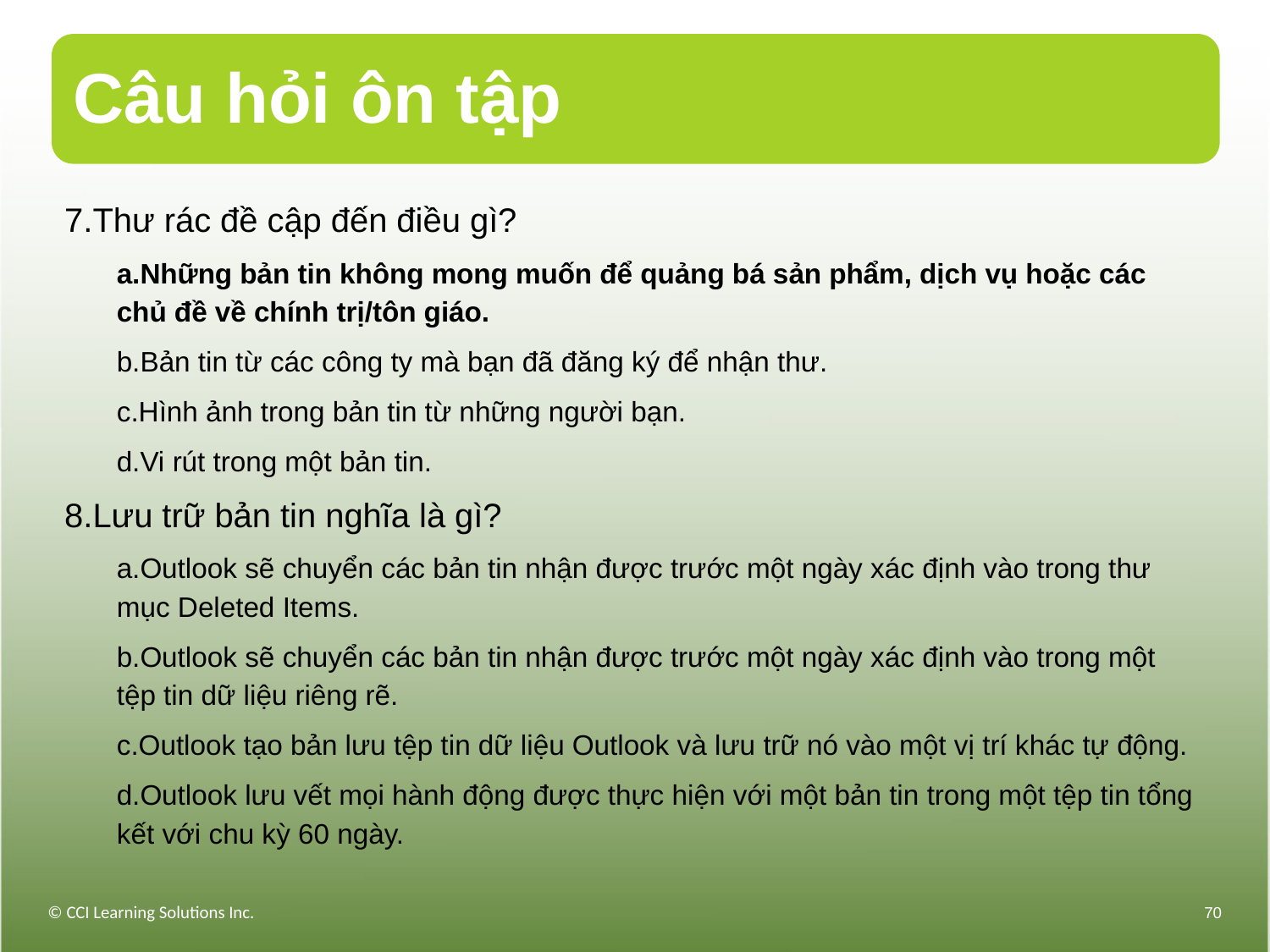

# Câu hỏi ôn tập
7.Thư rác đề cập đến điều gì?
a.Những bản tin không mong muốn để quảng bá sản phẩm, dịch vụ hoặc các chủ đề về chính trị/tôn giáo.
b.Bản tin từ các công ty mà bạn đã đăng ký để nhận thư.
c.Hình ảnh trong bản tin từ những người bạn.
d.Vi rút trong một bản tin.
8.Lưu trữ bản tin nghĩa là gì?
a.Outlook sẽ chuyển các bản tin nhận được trước một ngày xác định vào trong thư mục Deleted Items.
b.Outlook sẽ chuyển các bản tin nhận được trước một ngày xác định vào trong một tệp tin dữ liệu riêng rẽ.
c.Outlook tạo bản lưu tệp tin dữ liệu Outlook và lưu trữ nó vào một vị trí khác tự động.
d.Outlook lưu vết mọi hành động được thực hiện với một bản tin trong một tệp tin tổng kết với chu kỳ 60 ngày.

© CCI Learning Solutions Inc.
70